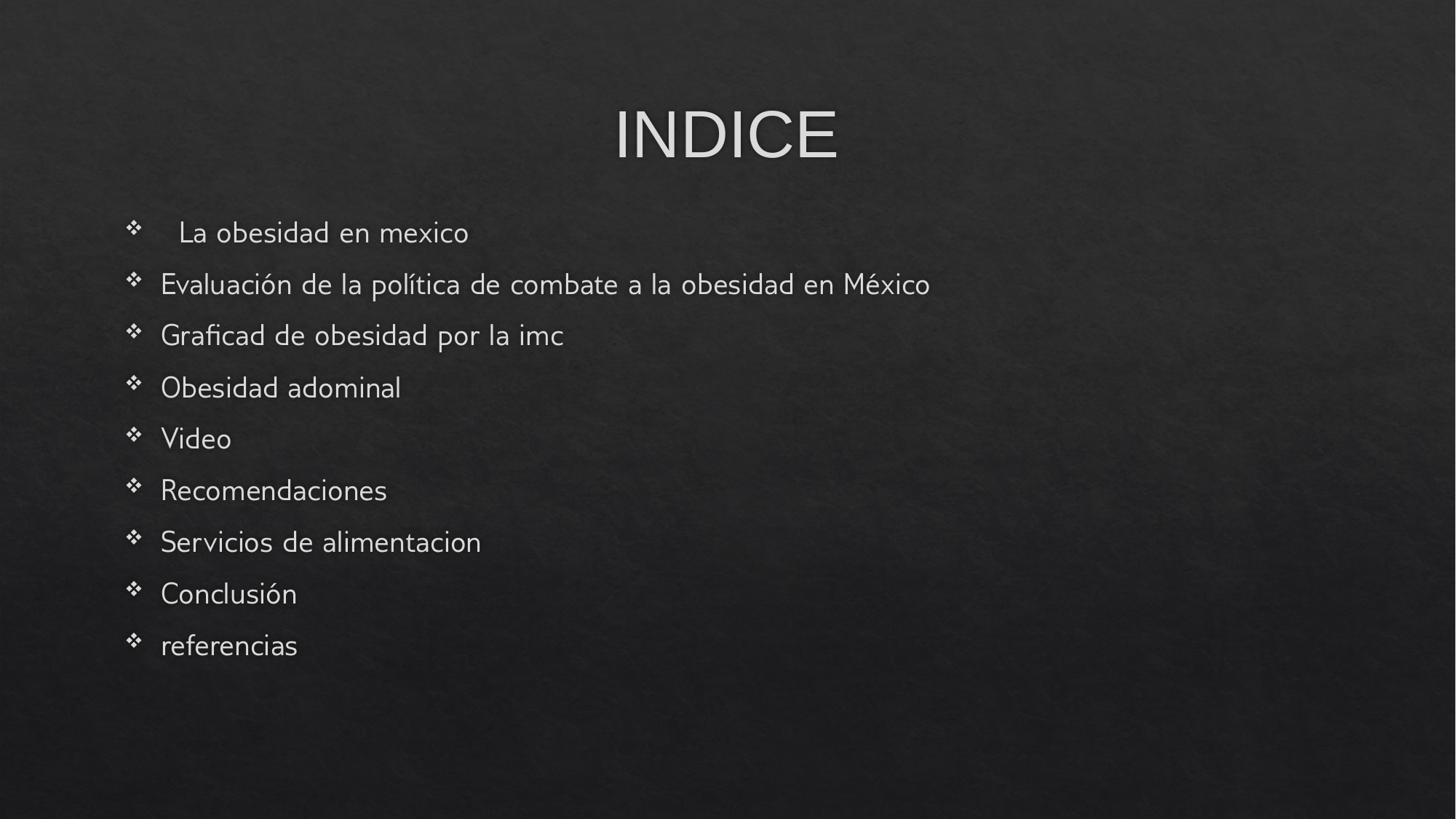

# INDICE
  La obesidad en mexico
Evaluación de la política de combate a la obesidad en México
Graficad de obesidad por la imc
Obesidad adominal
Video
Recomendaciones
Servicios de alimentacion
Conclusión
referencias